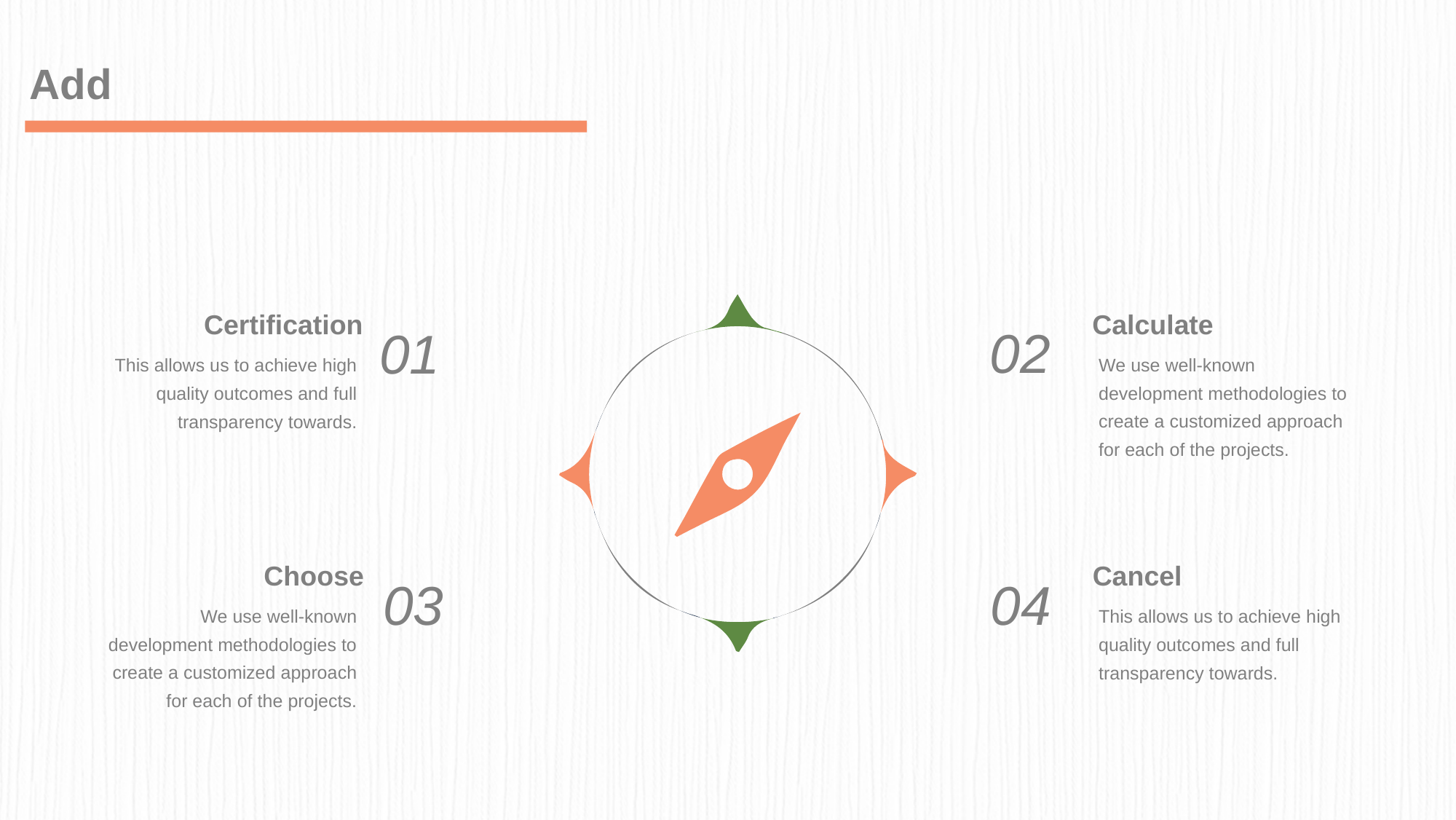

Add

Certification
This allows us to achieve high quality outcomes and full transparency towards.
01
Calculate
We use well-known development methodologies to create a customized approach for each of the projects.
02
Choose
We use well-known development methodologies to create a customized approach for each of the projects.
03
Cancel
This allows us to achieve high quality outcomes and full transparency towards.
04